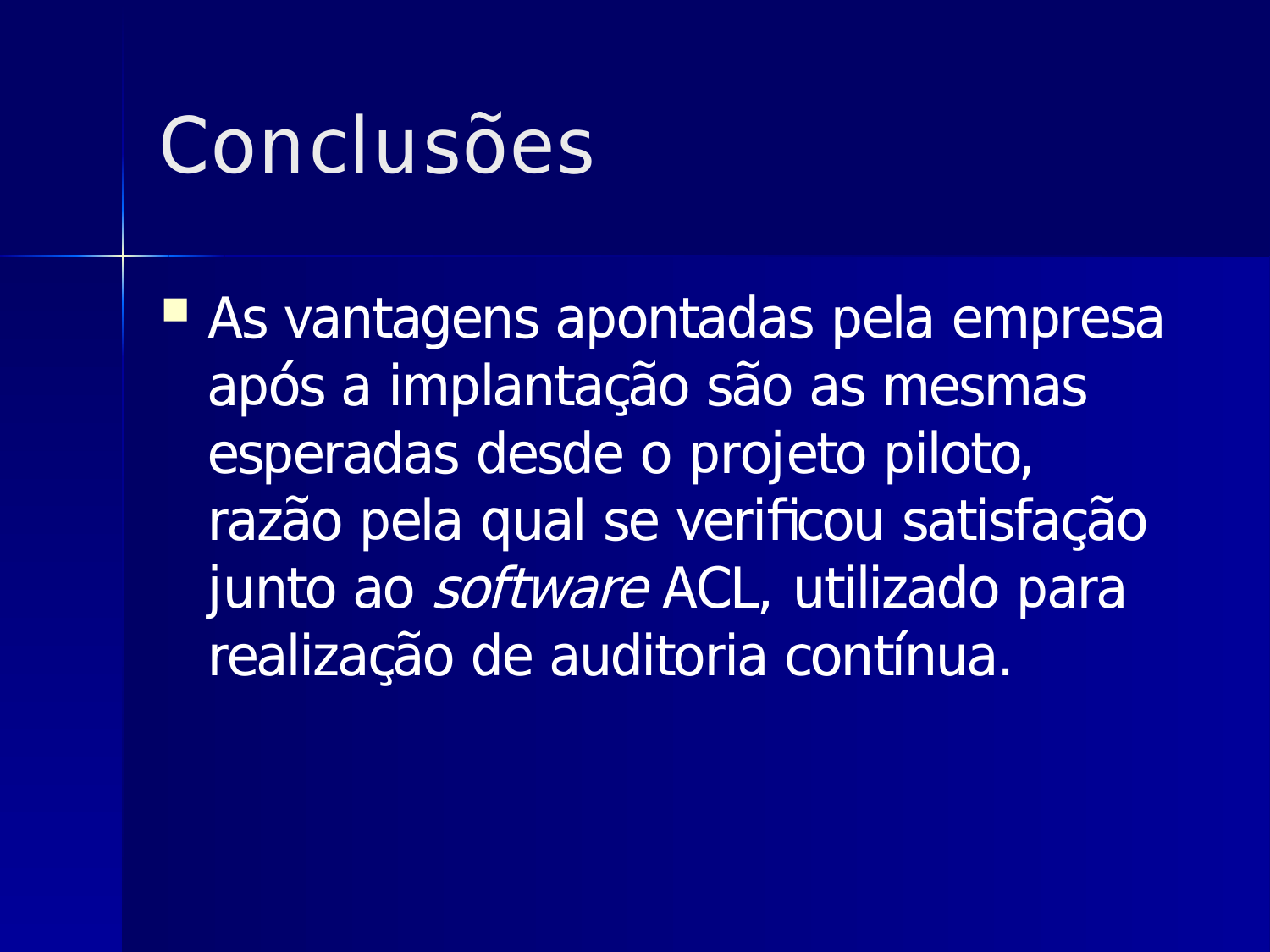

# Conclusões
As vantagens apontadas pela empresa após a implantação são as mesmas esperadas desde o projeto piloto, razão pela qual se verificou satisfação junto ao software ACL, utilizado para realização de auditoria contínua.